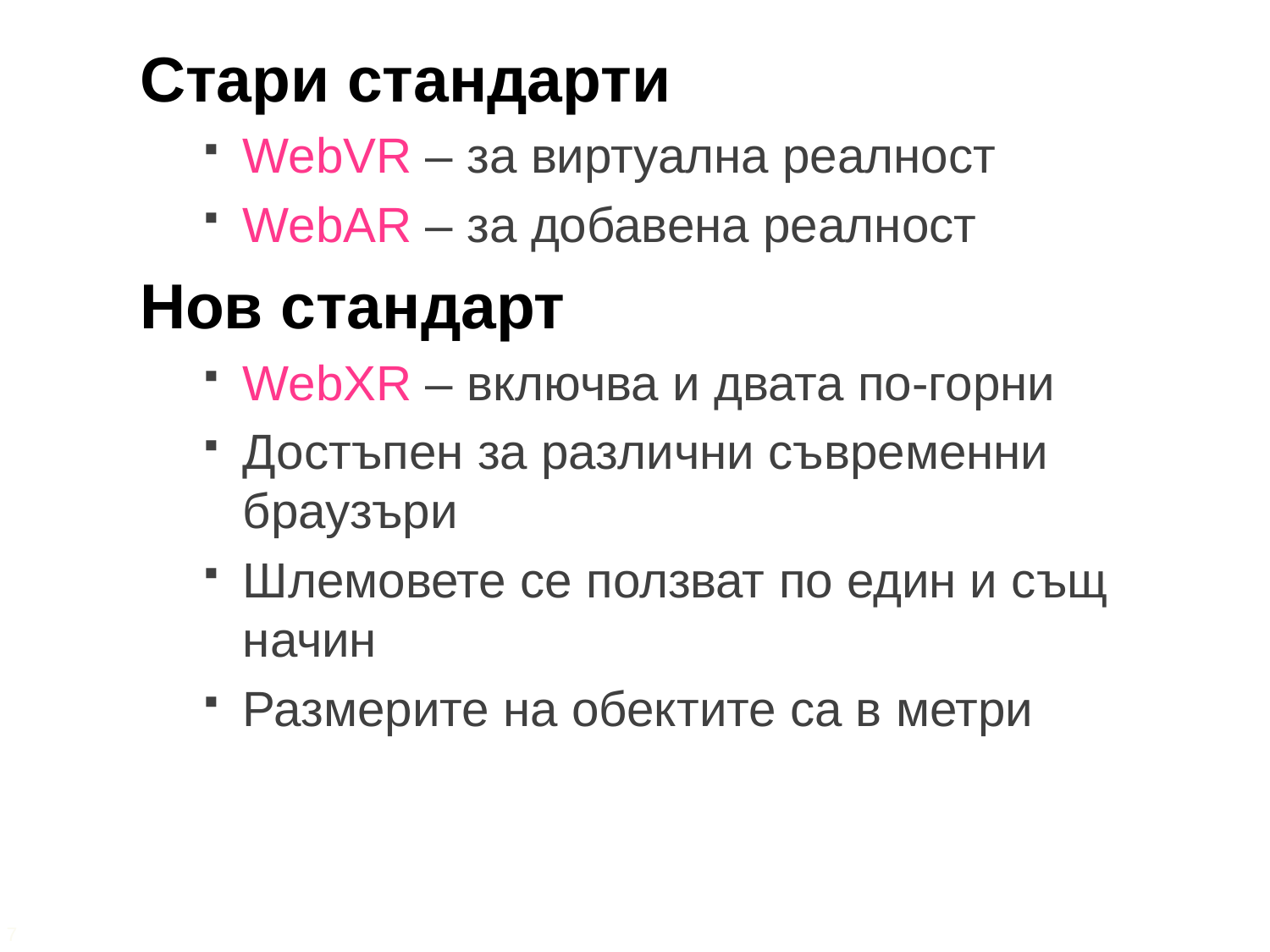

Стари стандарти
WebVR – за виртуална реалност
WebAR – за добавена реалност
Нов стандарт
WebXR – включва и двата по-горни
Достъпен за различни съвременни браузъри
Шлемовете се ползват по един и същ начин
Размерите на обектите са в метри